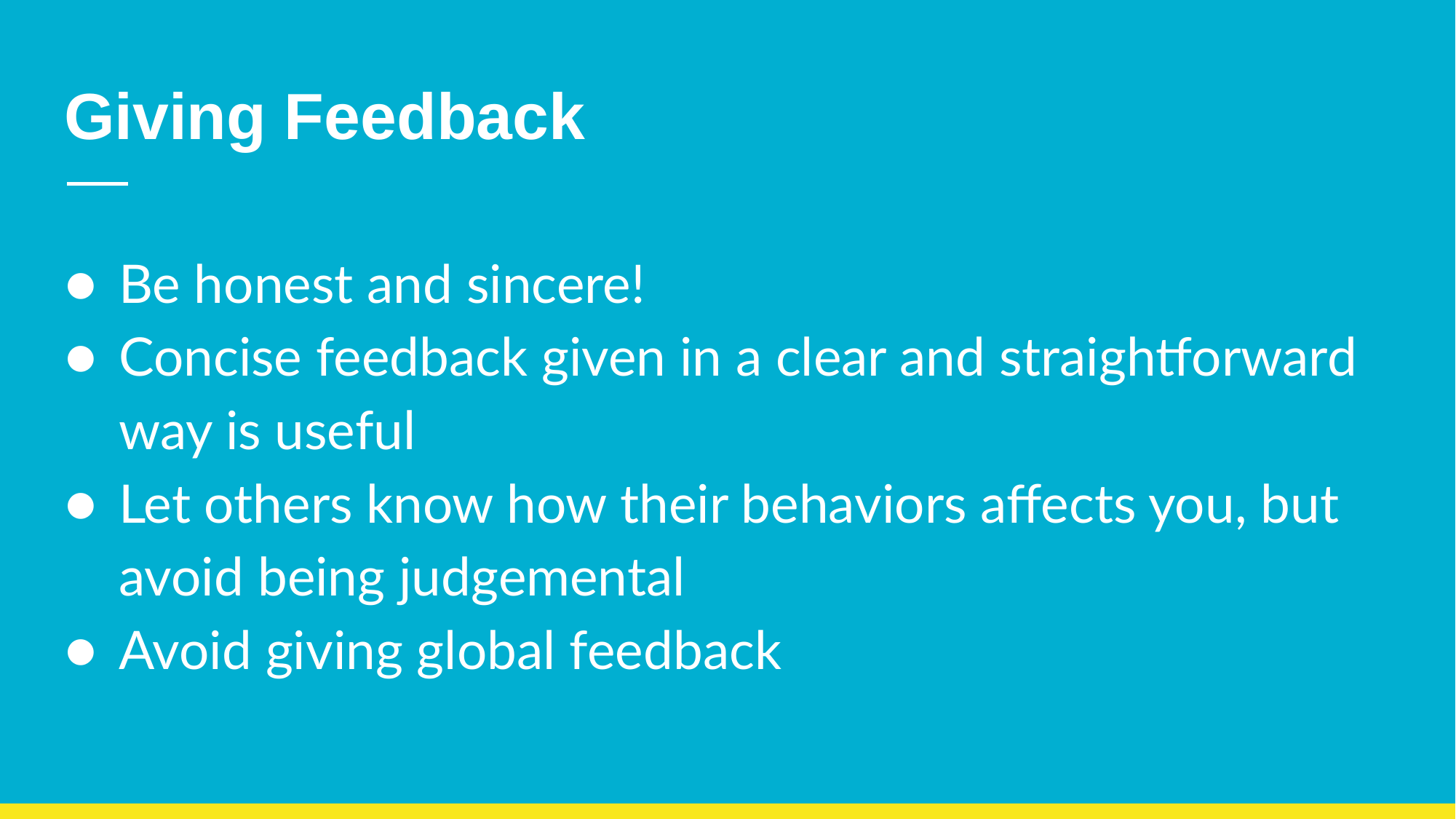

# Giving Feedback
Be honest and sincere!
Concise feedback given in a clear and straightforward way is useful
Let others know how their behaviors affects you, but avoid being judgemental
Avoid giving global feedback